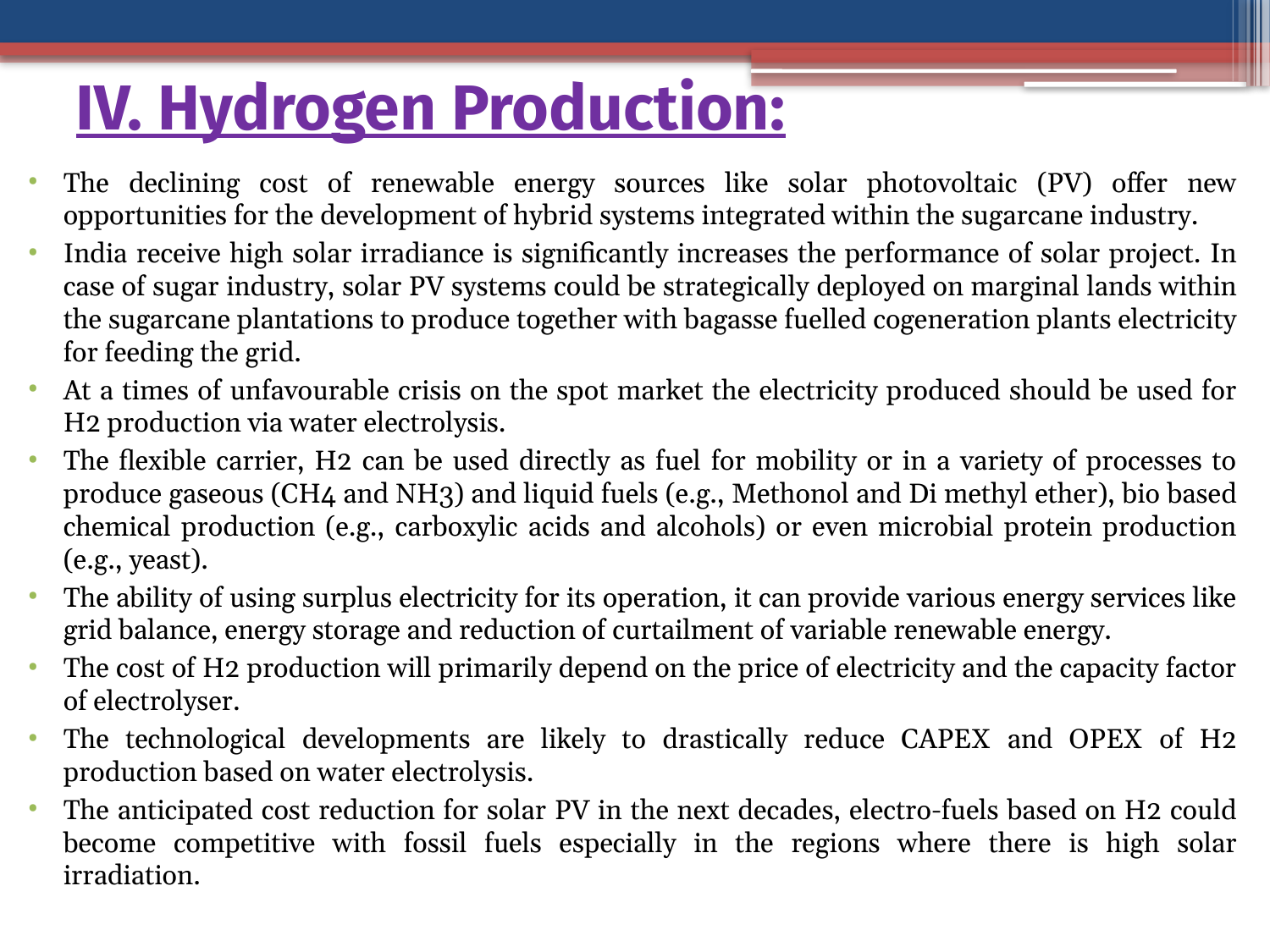

# IV. Hydrogen Production:
The declining cost of renewable energy sources like solar photovoltaic (PV) offer new opportunities for the development of hybrid systems integrated within the sugarcane industry.
India receive high solar irradiance is significantly increases the performance of solar project. In case of sugar industry, solar PV systems could be strategically deployed on marginal lands within the sugarcane plantations to produce together with bagasse fuelled cogeneration plants electricity for feeding the grid.
At a times of unfavourable crisis on the spot market the electricity produced should be used for H2 production via water electrolysis.
The flexible carrier, H2 can be used directly as fuel for mobility or in a variety of processes to produce gaseous (CH4 and NH3) and liquid fuels (e.g., Methonol and Di methyl ether), bio based chemical production (e.g., carboxylic acids and alcohols) or even microbial protein production (e.g., yeast).
The ability of using surplus electricity for its operation, it can provide various energy services like grid balance, energy storage and reduction of curtailment of variable renewable energy.
The cost of H2 production will primarily depend on the price of electricity and the capacity factor of electrolyser.
The technological developments are likely to drastically reduce CAPEX and OPEX of H2 production based on water electrolysis.
The anticipated cost reduction for solar PV in the next decades, electro-fuels based on H2 could become competitive with fossil fuels especially in the regions where there is high solar irradiation.